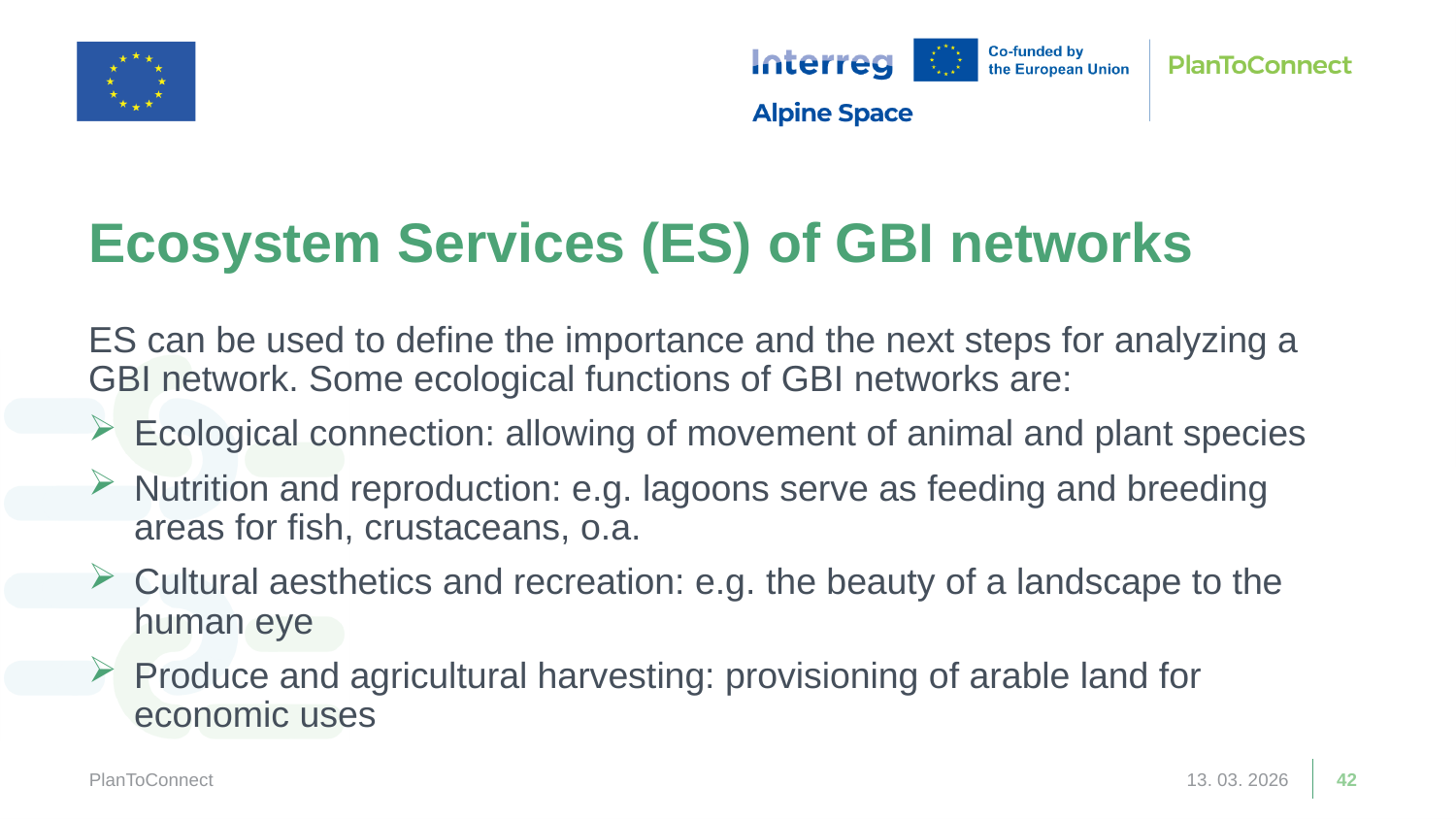

Ecosystem Services (ES) of GBI networks
ES can be used to define the importance and the next steps for analyzing a GBI network. Some ecological functions of GBI networks are:
Ecological connection: allowing of movement of animal and plant species
Nutrition and reproduction: e.g. lagoons serve as feeding and breeding areas for fish, crustaceans, o.a.
Cultural aesthetics and recreation: e.g. the beauty of a landscape to the human eye
Produce and agricultural harvesting: provisioning of arable land for economic uses

PlanToConnect
13. 03. 2026
42